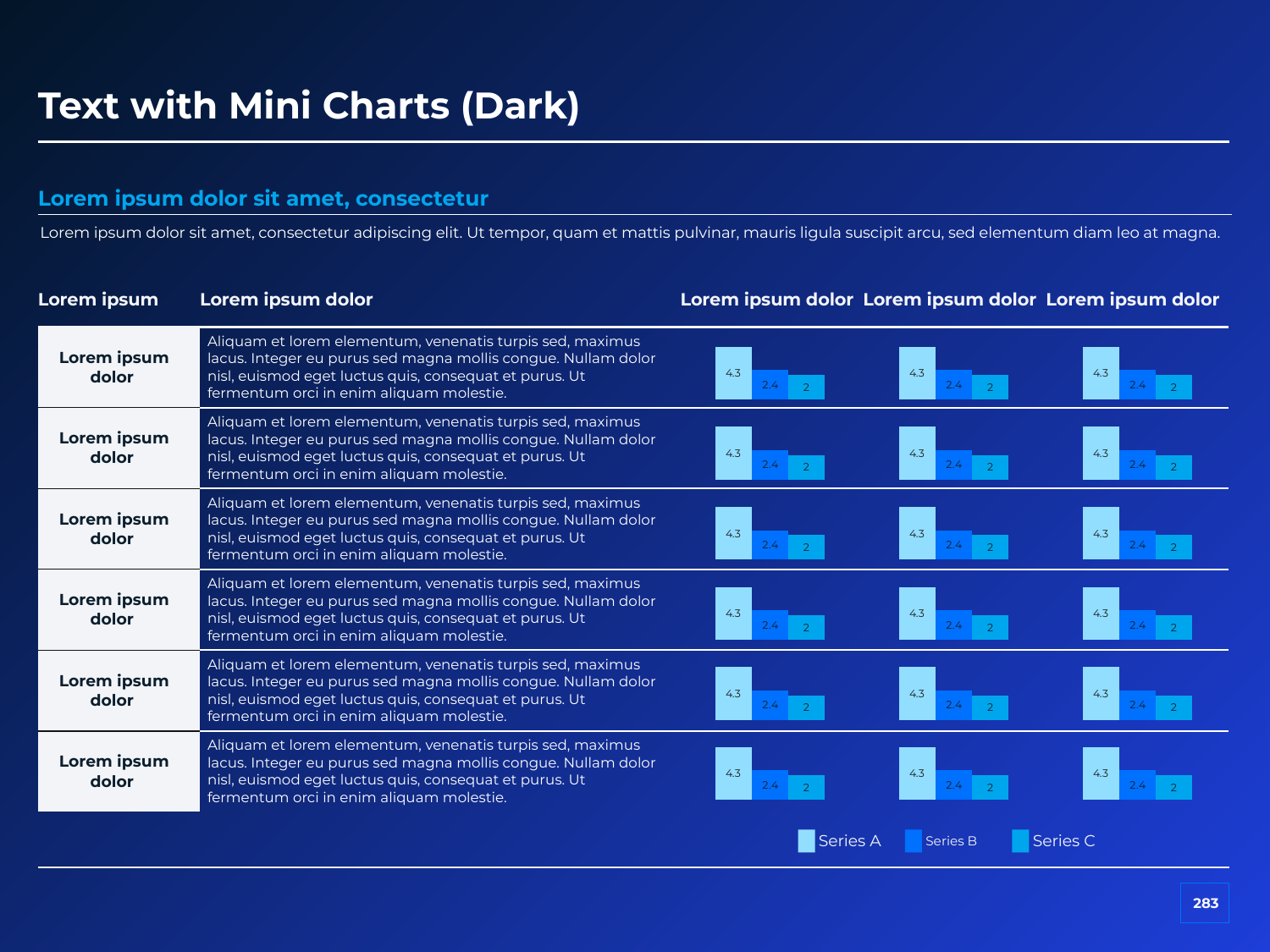

# Text with Mini Charts (Dark)
Lorem ipsum dolor sit amet, consectetur
Lorem ipsum dolor sit amet, consectetur adipiscing elit. Ut tempor, quam et mattis pulvinar, mauris ligula suscipit arcu, sed elementum diam leo at magna.
| Lorem ipsum | Lorem ipsum dolor | Lorem ipsum dolor | Lorem ipsum dolor | Lorem ipsum dolor |
| --- | --- | --- | --- | --- |
| Lorem ipsum dolor | Aliquam et lorem elementum, venenatis turpis sed, maximus lacus. Integer eu purus sed magna mollis congue. Nullam dolor nisl, euismod eget luctus quis, consequat et purus. Ut fermentum orci in enim aliquam molestie. |  |  |  |
| Lorem ipsum dolor | Aliquam et lorem elementum, venenatis turpis sed, maximus lacus. Integer eu purus sed magna mollis congue. Nullam dolor nisl, euismod eget luctus quis, consequat et purus. Ut fermentum orci in enim aliquam molestie. |  |  |  |
| Lorem ipsum dolor | Aliquam et lorem elementum, venenatis turpis sed, maximus lacus. Integer eu purus sed magna mollis congue. Nullam dolor nisl, euismod eget luctus quis, consequat et purus. Ut fermentum orci in enim aliquam molestie. |  |  |  |
| Lorem ipsum dolor | Aliquam et lorem elementum, venenatis turpis sed, maximus lacus. Integer eu purus sed magna mollis congue. Nullam dolor nisl, euismod eget luctus quis, consequat et purus. Ut fermentum orci in enim aliquam molestie. |  |  |  |
| Lorem ipsum dolor | Aliquam et lorem elementum, venenatis turpis sed, maximus lacus. Integer eu purus sed magna mollis congue. Nullam dolor nisl, euismod eget luctus quis, consequat et purus. Ut fermentum orci in enim aliquam molestie. |  |  |  |
| Lorem ipsum dolor | Aliquam et lorem elementum, venenatis turpis sed, maximus lacus. Integer eu purus sed magna mollis congue. Nullam dolor nisl, euismod eget luctus quis, consequat et purus. Ut fermentum orci in enim aliquam molestie. |  |  |  |

### Chart

| Category | Series 1 | Series 2 | Series 3 |
|---|---|---|---|
| Category 1 | 4.3 | 2.4 | 2.0 |

### Chart

| Category | Series 1 | Series 2 | Series 3 |
|---|---|---|---|
| Category 1 | 4.3 | 2.4 | 2.0 |

### Chart

| Category | Series 1 | Series 2 | Series 3 |
|---|---|---|---|
| Category 1 | 4.3 | 2.4 | 2.0 |

### Chart

| Category | Series 1 | Series 2 | Series 3 |
|---|---|---|---|
| Category 1 | 4.3 | 2.4 | 2.0 |

### Chart

| Category | Series 1 | Series 2 | Series 3 |
|---|---|---|---|
| Category 1 | 4.3 | 2.4 | 2.0 |

### Chart

| Category | Series 1 | Series 2 | Series 3 |
|---|---|---|---|
| Category 1 | 4.3 | 2.4 | 2.0 |

### Chart

| Category | Series 1 | Series 2 | Series 3 |
|---|---|---|---|
| Category 1 | 4.3 | 2.4 | 2.0 |

### Chart

| Category | Series 1 | Series 2 | Series 3 |
|---|---|---|---|
| Category 1 | 4.3 | 2.4 | 2.0 |

### Chart

| Category | Series 1 | Series 2 | Series 3 |
|---|---|---|---|
| Category 1 | 4.3 | 2.4 | 2.0 |

### Chart

| Category | Series 1 | Series 2 | Series 3 |
|---|---|---|---|
| Category 1 | 4.3 | 2.4 | 2.0 |

### Chart

| Category | Series 1 | Series 2 | Series 3 |
|---|---|---|---|
| Category 1 | 4.3 | 2.4 | 2.0 |

### Chart

| Category | Series 1 | Series 2 | Series 3 |
|---|---|---|---|
| Category 1 | 4.3 | 2.4 | 2.0 |

### Chart

| Category | Series 1 | Series 2 | Series 3 |
|---|---|---|---|
| Category 1 | 4.3 | 2.4 | 2.0 |

### Chart

| Category | Series 1 | Series 2 | Series 3 |
|---|---|---|---|
| Category 1 | 4.3 | 2.4 | 2.0 |

### Chart

| Category | Series 1 | Series 2 | Series 3 |
|---|---|---|---|
| Category 1 | 4.3 | 2.4 | 2.0 |

### Chart

| Category | Series 1 | Series 2 | Series 3 |
|---|---|---|---|
| Category 1 | 4.3 | 2.4 | 2.0 |

### Chart

| Category | Series 1 | Series 2 | Series 3 |
|---|---|---|---|
| Category 1 | 4.3 | 2.4 | 2.0 |

### Chart

| Category | Series 1 | Series 2 | Series 3 |
|---|---|---|---|
| Category 1 | 4.3 | 2.4 | 2.0 |
Series A

Series B

Series C

283